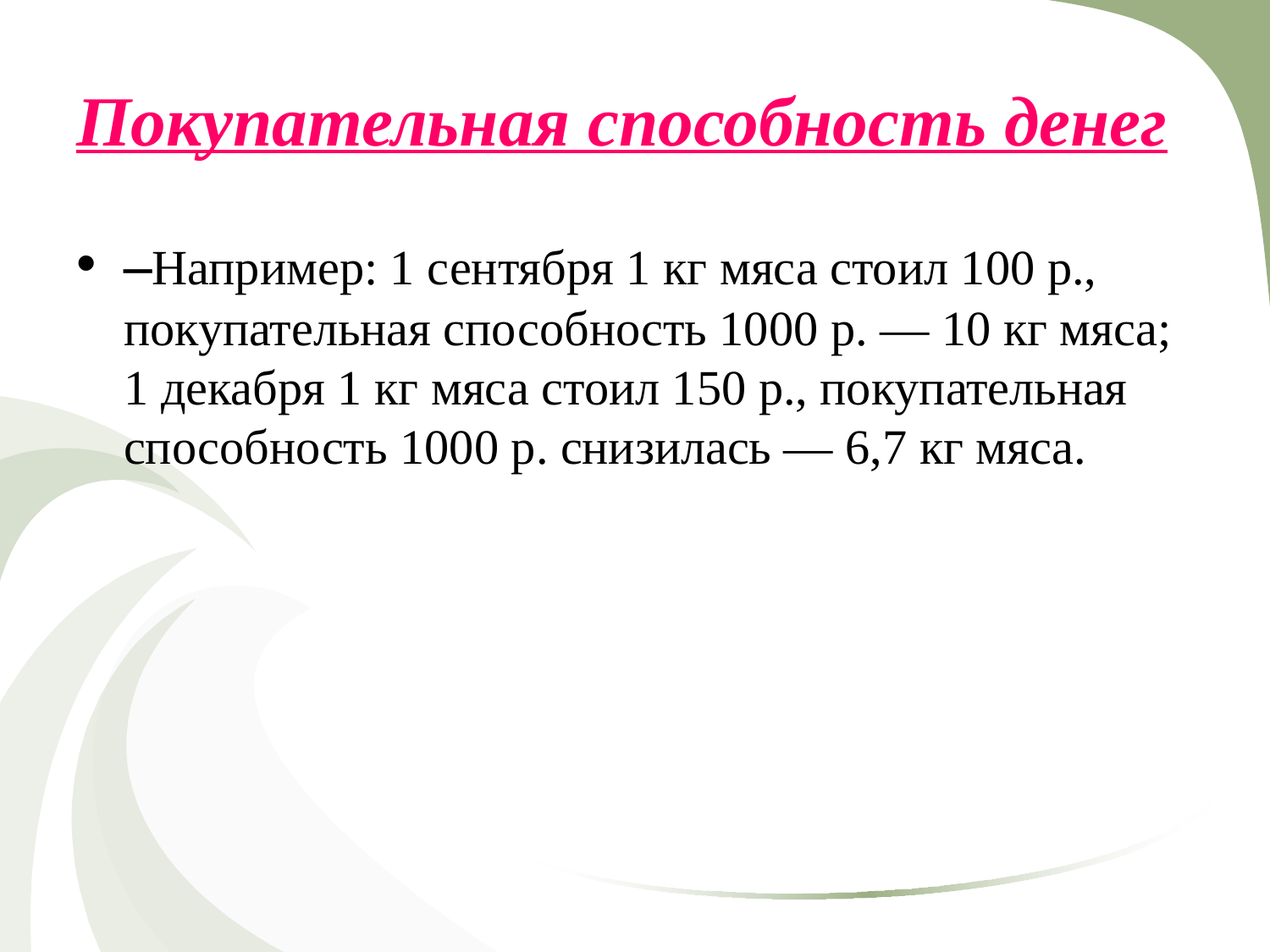

# Покупательная способность денег
–Например: 1 сентября 1 кг мяса стоил 100 р., покупательная способность 1000 р. — 10 кг мяса; 1 декабря 1 кг мяса стоил 150 р., покупательная способность 1000 р. снизилась — 6,7 кг мяса.